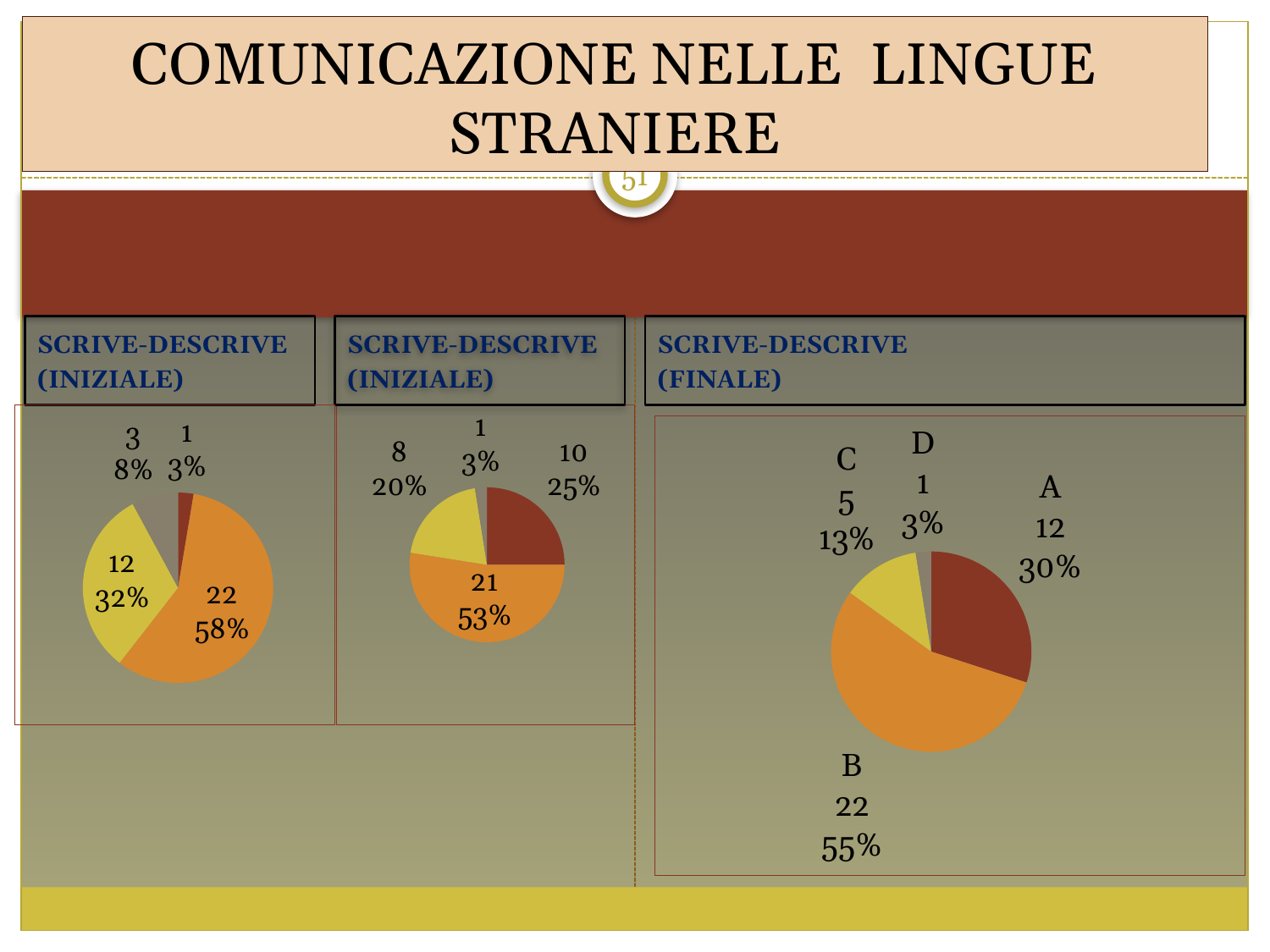

# COMUNICAZIONE NELLE  LINGUE STRANIERE
51
SCRIVE-DESCRIVE
(INIZIALE)
SCRIVE-DESCRIVE
(INIZIALE)
SCRIVE-DESCRIVE
(FINALE)

### Chart

| Category | Vendite |
|---|---|
| A | 1.0 |
| B | 22.0 |
| C | 12.0 |
| D | 3.0 |

### Chart

| Category | Vendite |
|---|---|
| A | 10.0 |
| B | 21.0 |
| C | 8.0 |
| D | 1.0 |

### Chart

| Category | Vendite |
|---|---|
| A | 12.0 |
| B | 22.0 |
| C | 5.0 |
| D | 1.0 |